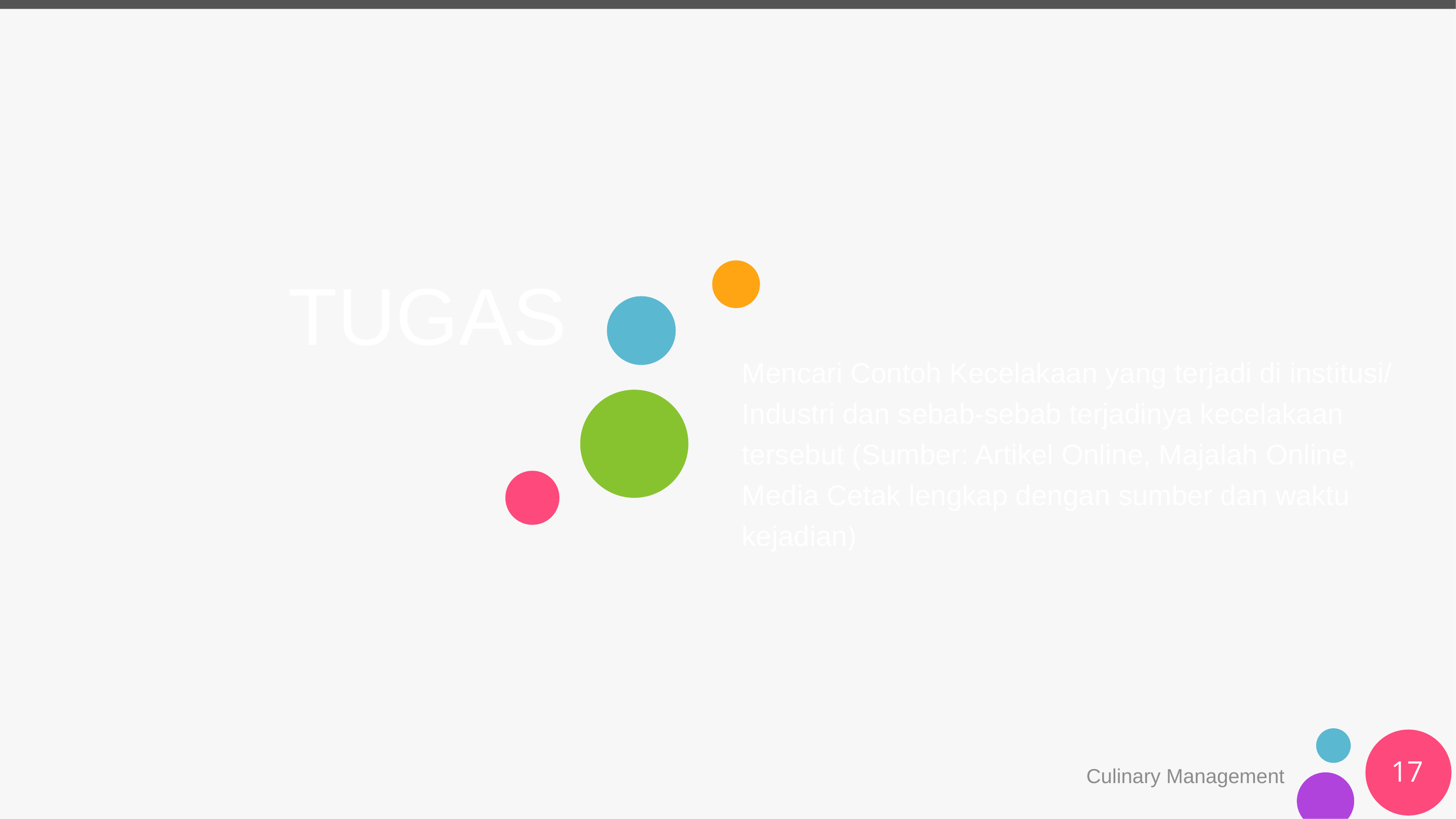

# TUGAS
Mencari Contoh Kecelakaan yang terjadi di institusi/ Industri dan sebab-sebab terjadinya kecelakaan tersebut (Sumber: Artikel Online, Majalah Online, Media Cetak lengkap dengan sumber dan waktu kejadian)
17
Culinary Management